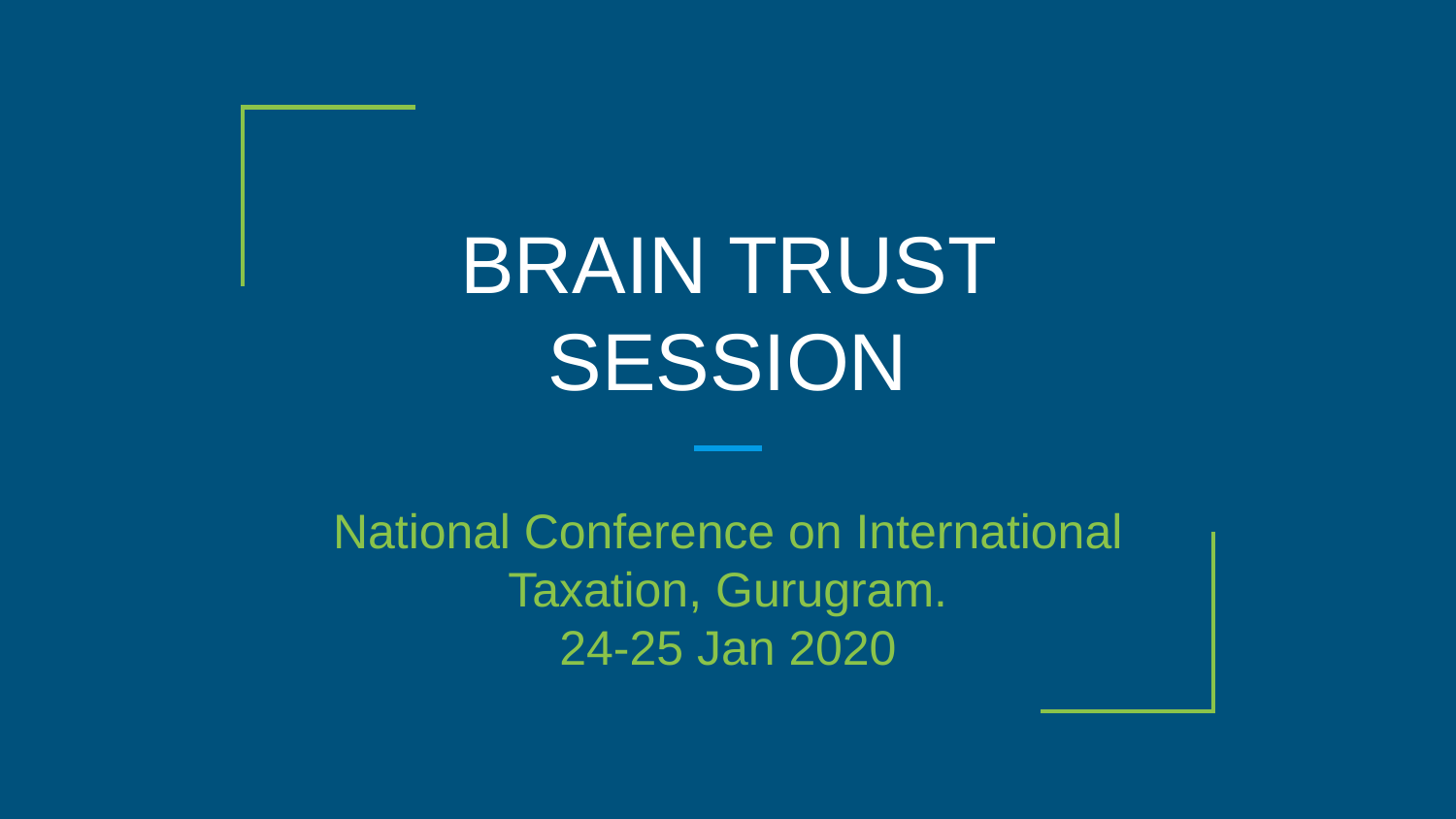

# BRAIN TRUST SESSION
National Conference on International Taxation, Gurugram.
24-25 Jan 2020